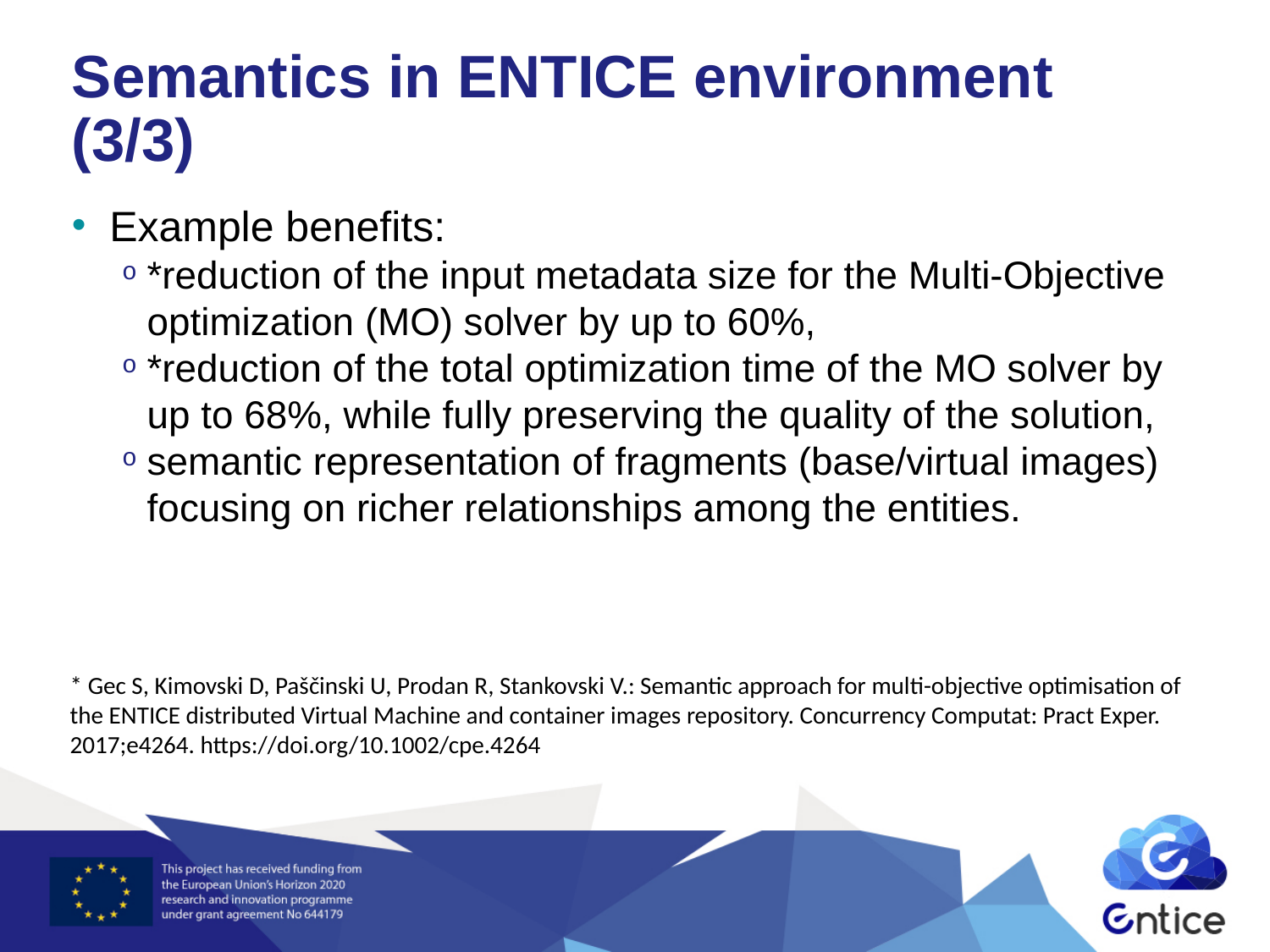

# Semantics in ENTICE environment (3/3)
Example benefits:
*reduction of the input metadata size for the Multi-Objective optimization (MO) solver by up to 60%,
*reduction of the total optimization time of the MO solver by up to 68%, while fully preserving the quality of the solution,
semantic representation of fragments (base/virtual images) focusing on richer relationships among the entities.
* Gec S, Kimovski D, Paščinski U, Prodan R, Stankovski V.: Semantic approach for multi-objective optimisation of the ENTICE distributed Virtual Machine and container images repository. Concurrency Computat: Pract Exper. 2017;e4264. https://doi.org/10.1002/cpe.4264